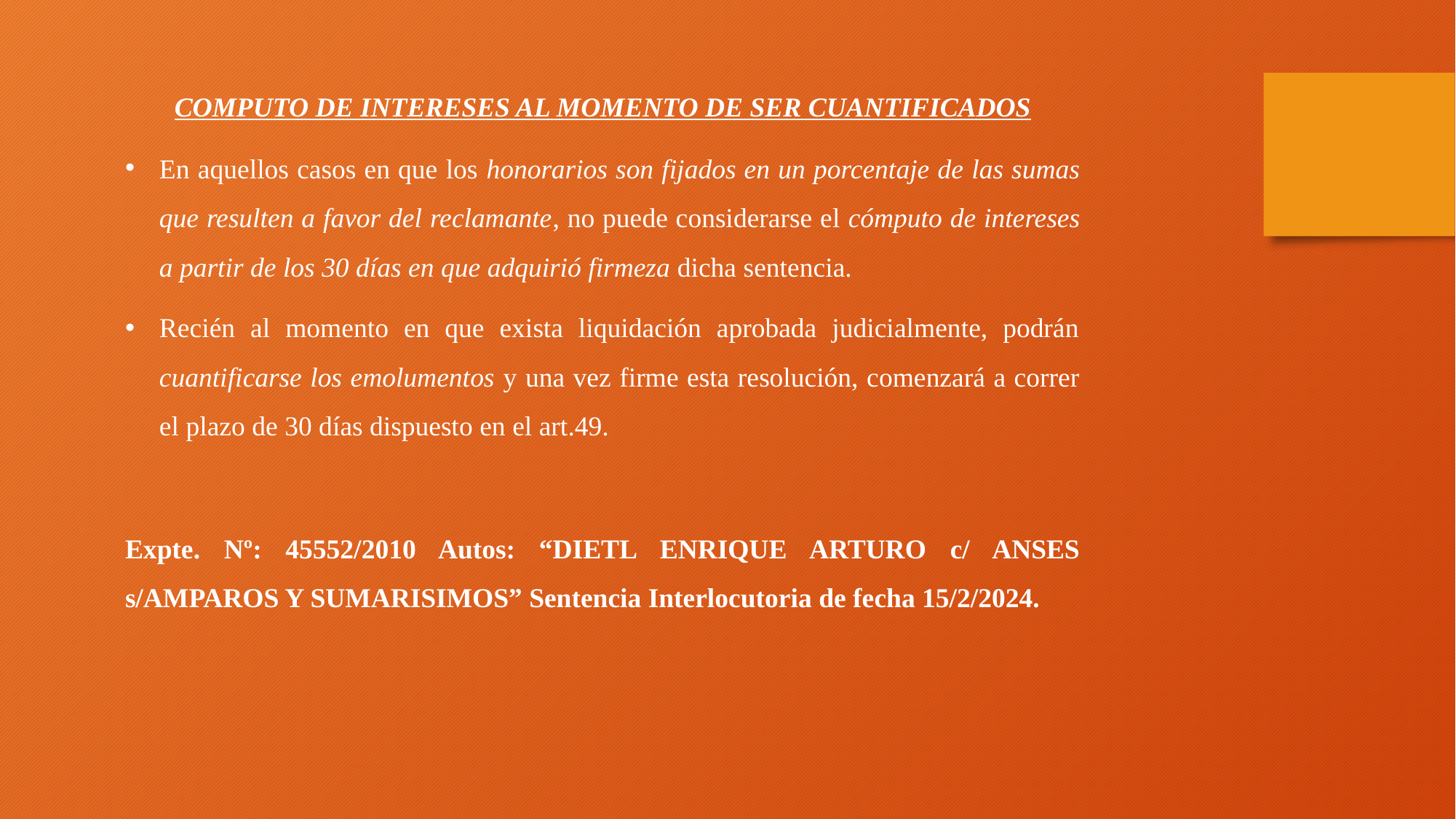

COMPUTO DE INTERESES AL MOMENTO DE SER CUANTIFICADOS
En aquellos casos en que los honorarios son fijados en un porcentaje de las sumas que resulten a favor del reclamante, no puede considerarse el cómputo de intereses a partir de los 30 días en que adquirió firmeza dicha sentencia.
Recién al momento en que exista liquidación aprobada judicialmente, podrán cuantificarse los emolumentos y una vez firme esta resolución, comenzará a correr el plazo de 30 días dispuesto en el art.49.

Expte. Nº: 45552/2010 Autos: “DIETL ENRIQUE ARTURO c/ ANSES s/AMPAROS Y SUMARISIMOS” Sentencia Interlocutoria de fecha 15/2/2024.